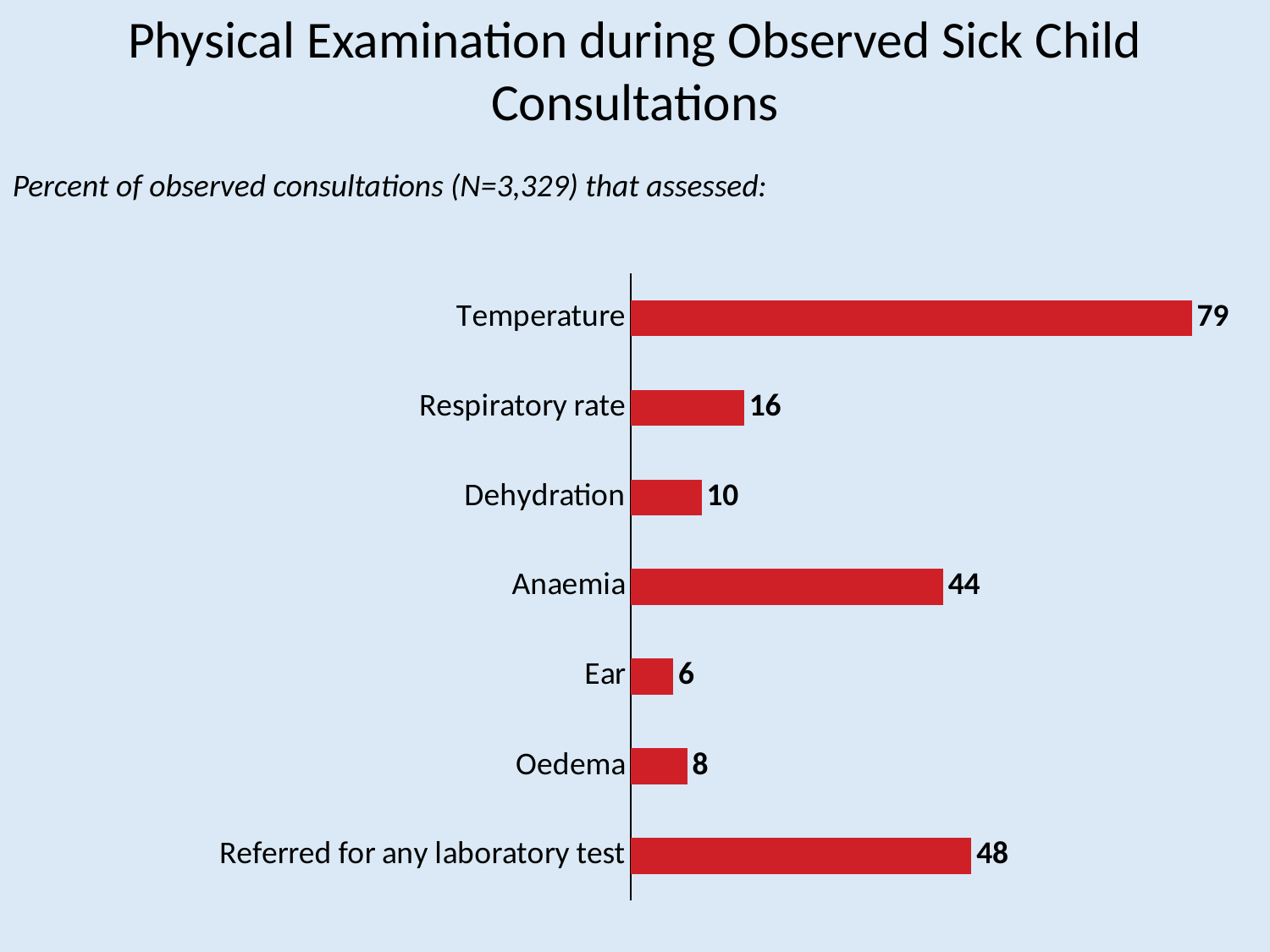

# Physical Examination during Observed Sick Child Consultations
Percent of observed consultations (N=3,329) that assessed:

### Chart

| Category | Column1 |
|---|---|
| Referred for any laboratory test | 48.0 |
| Oedema | 8.0 |
| Ear | 6.0 |
| Anaemia | 44.0 |
| Dehydration | 10.0 |
| Respiratory rate | 16.0 |
| Temperature | 79.0 |